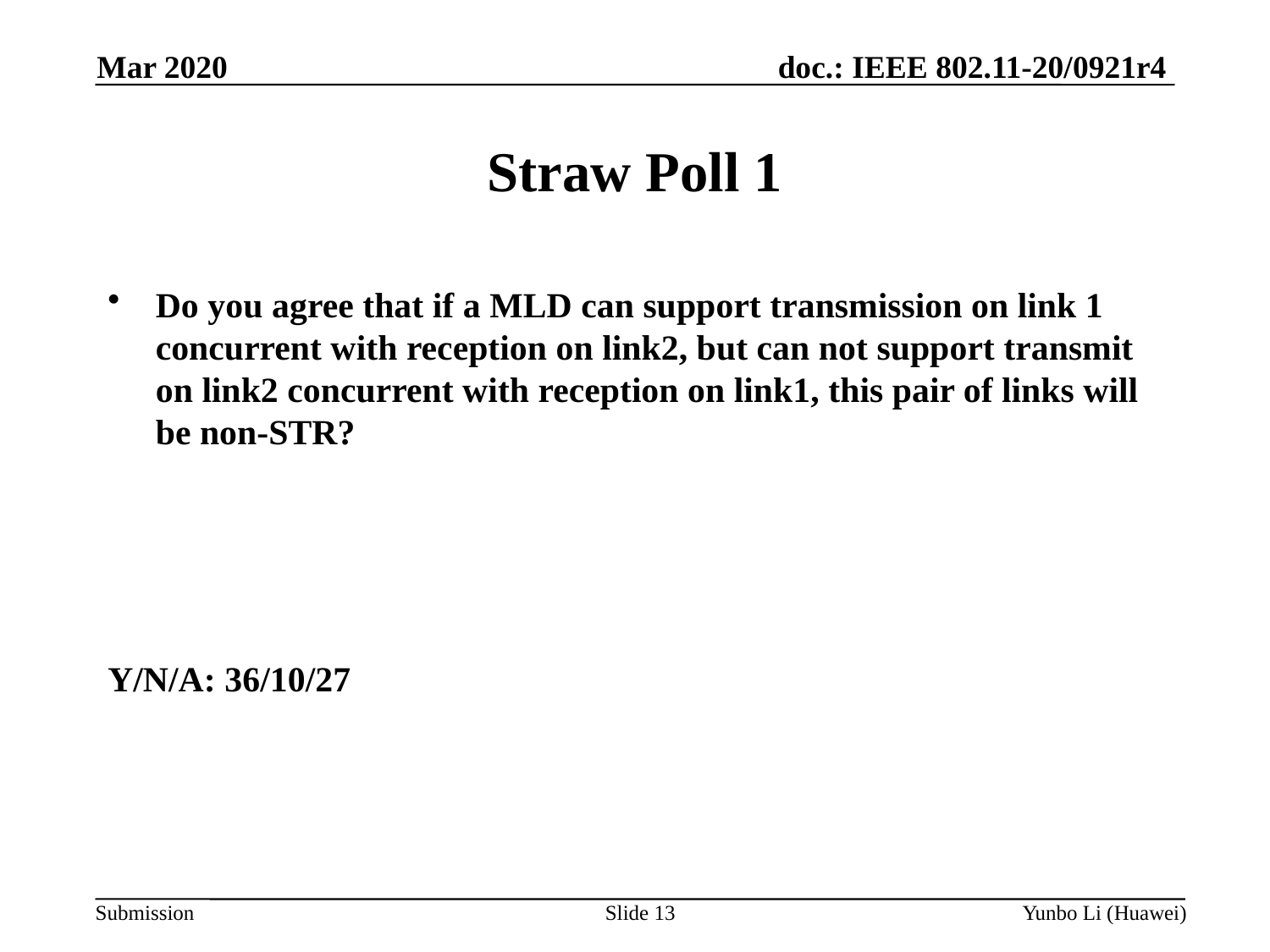

Mar 2020
Straw Poll 1
Do you agree that if a MLD can support transmission on link 1 concurrent with reception on link2, but can not support transmit on link2 concurrent with reception on link1, this pair of links will be non-STR?

Y/N/A: 36/10/27

Slide 13
Yunbo Li (Huawei)